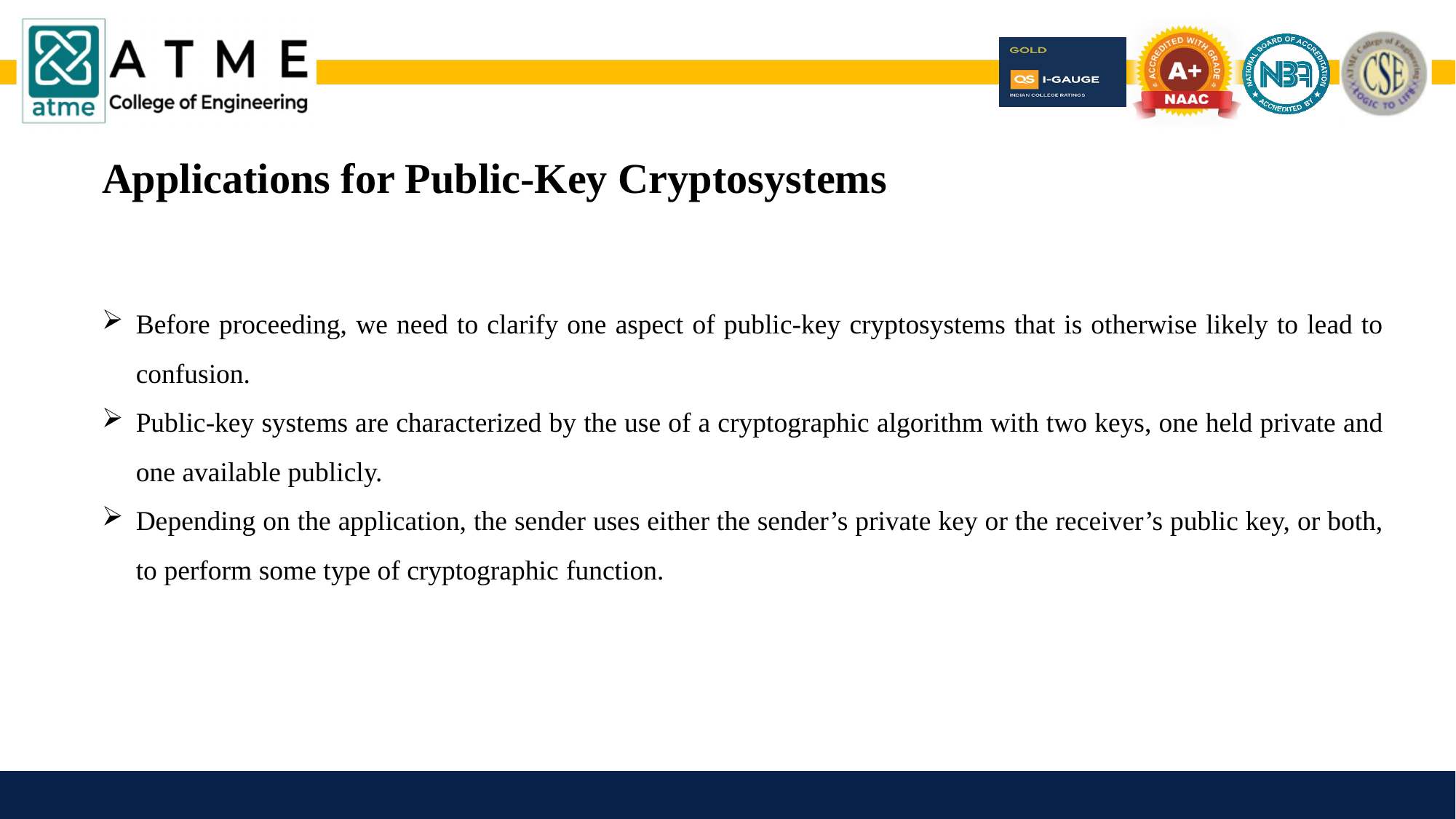

Applications for Public-Key Cryptosystems
Before proceeding, we need to clarify one aspect of public-key cryptosystems that is otherwise likely to lead to confusion.
Public-key systems are characterized by the use of a cryptographic algorithm with two keys, one held private and one available publicly.
Depending on the application, the sender uses either the sender’s private key or the receiver’s public key, or both, to perform some type of cryptographic function.